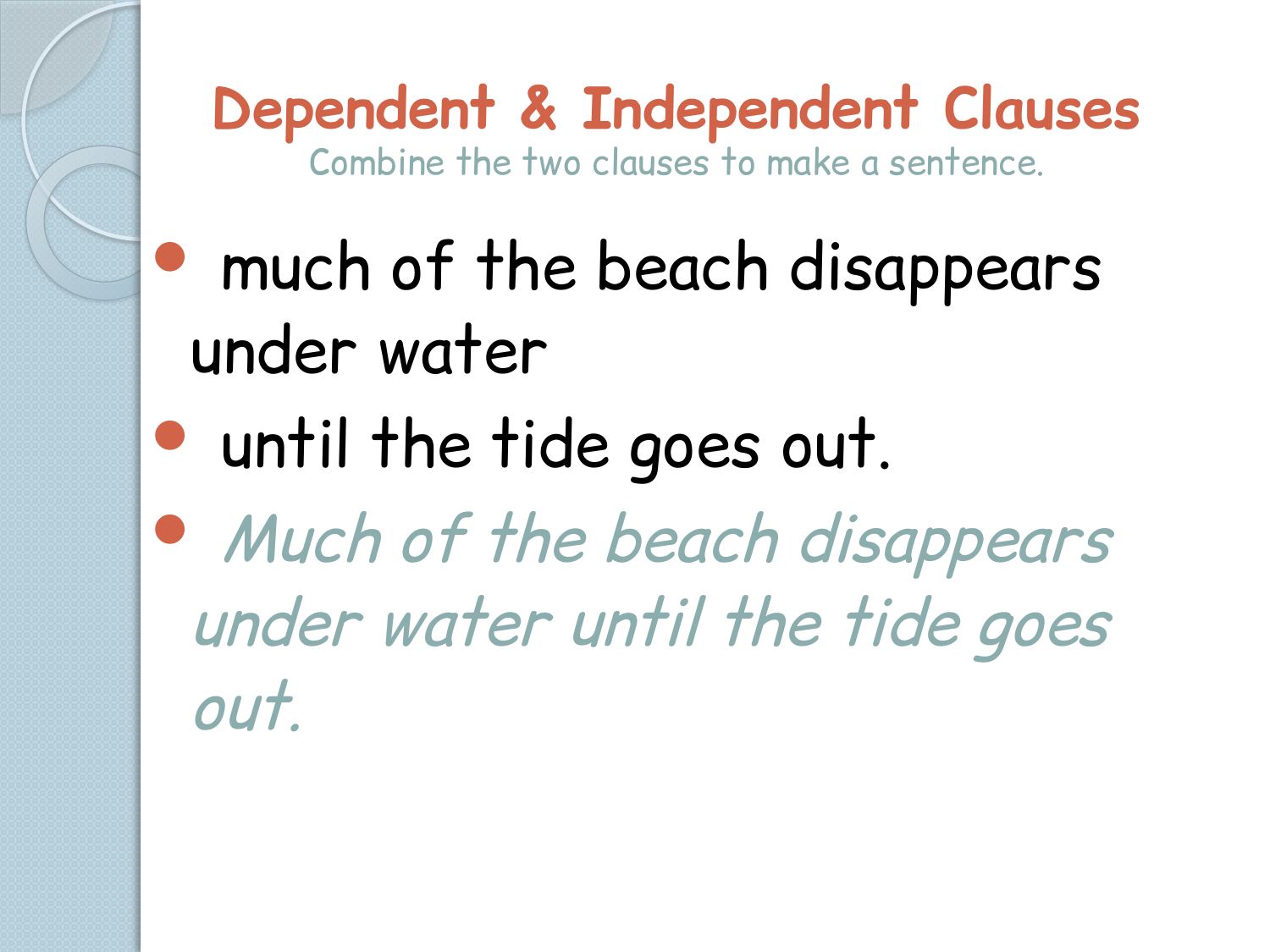

# Dependent & Independent Clauses Combine the two clauses to make a sentence.
 much of the beach disappears under water
 until the tide goes out.
 Much of the beach disappears under water until the tide goes out.